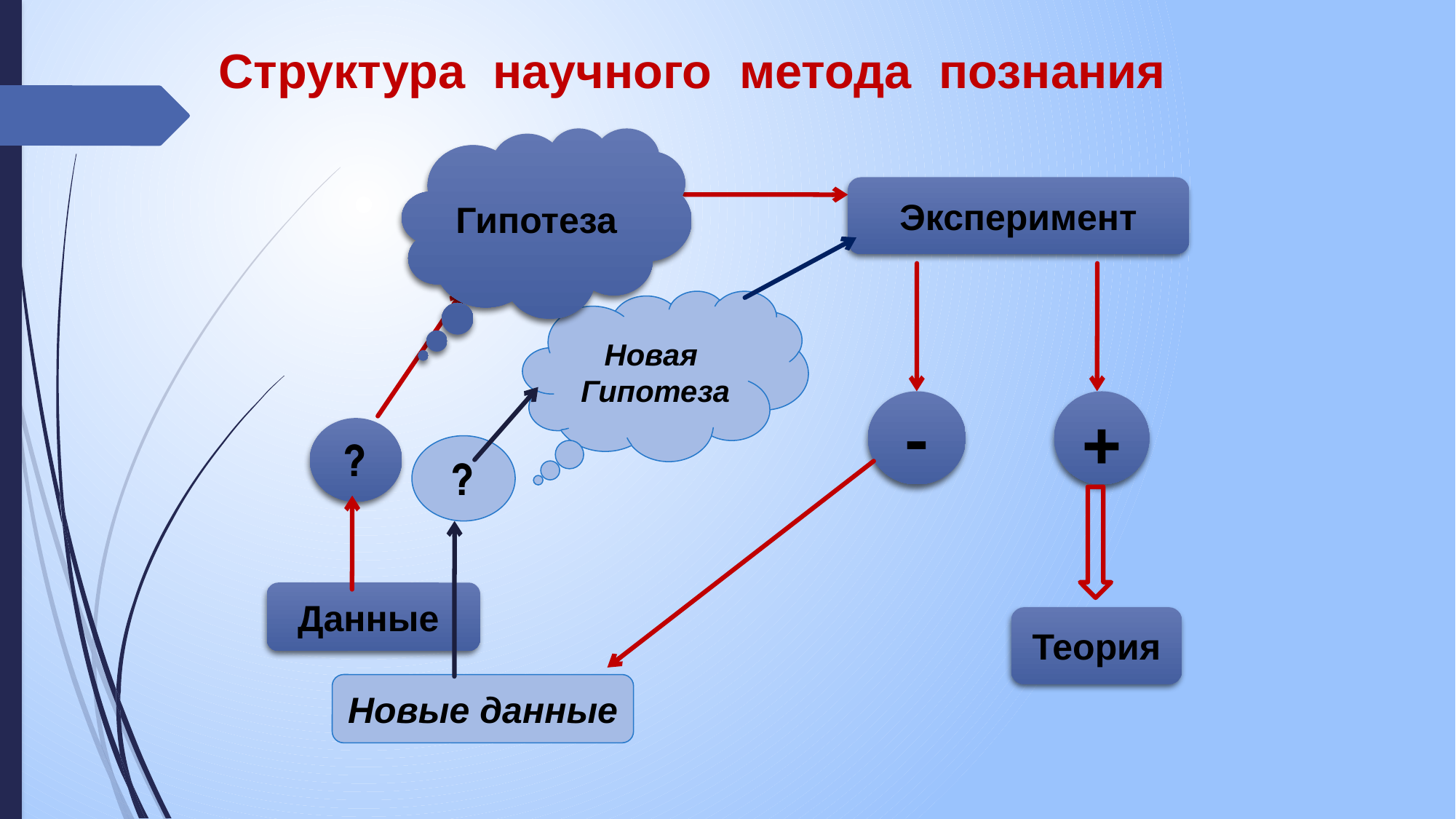

# Структура  научного  метода  познания
Гипотеза
Эксперимент
Новая
Гипотеза
-
+
?
?

Данные
Теория
Новые данные